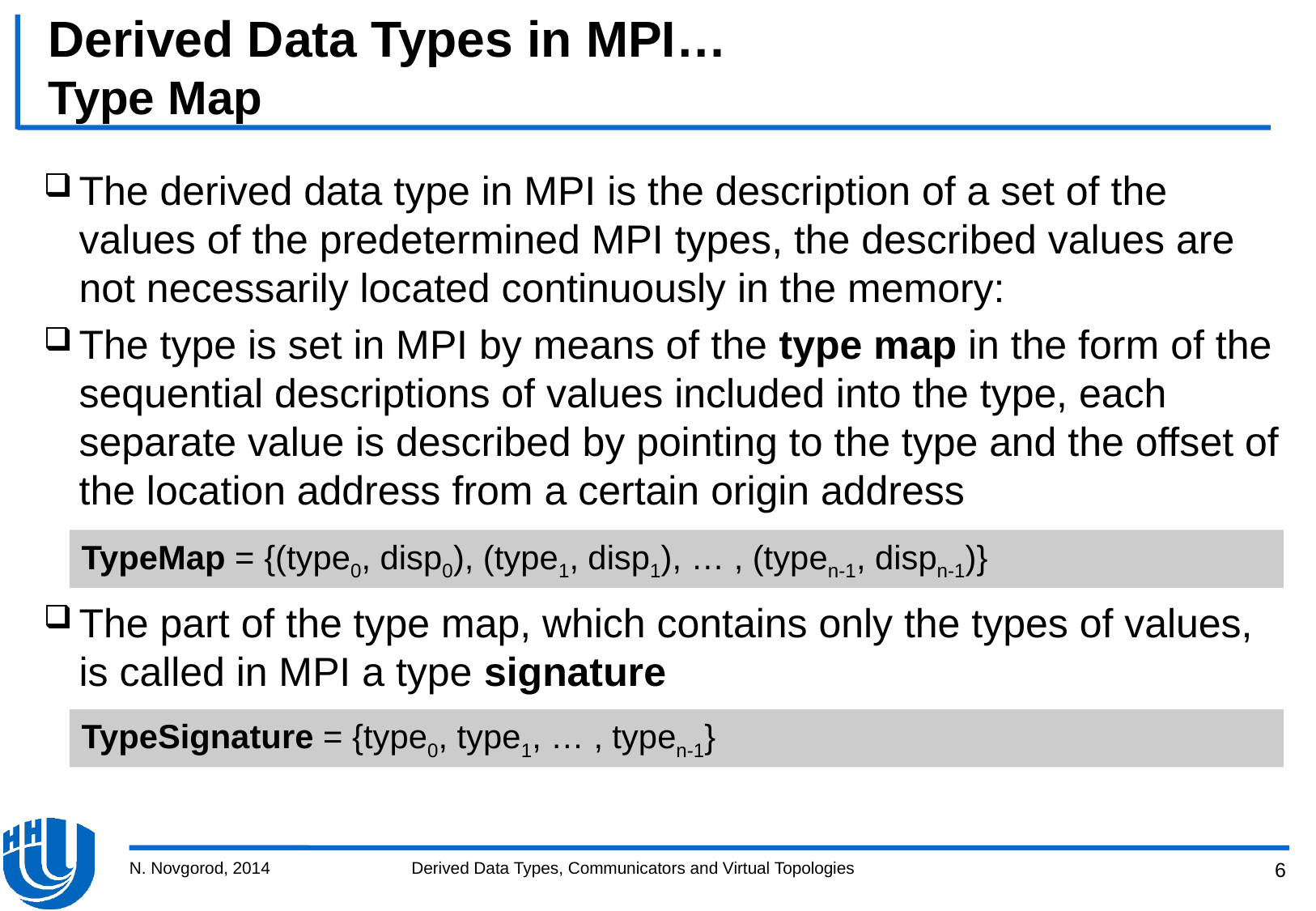

# Derived Data Types in MPI… Type Map
The derived data type in MPI is the description of a set of the values of the predetermined MPI types, the described values are not necessarily located continuously in the memory:
The type is set in MPI by means of the type map in the form of the sequential descriptions of values included into the type, each separate value is described by pointing to the type and the offset of the location address from a certain origin address

The part of the type map, which contains only the types of values, is called in MPI a type signature
TypeMap = {(type0, disp0), (type1, disp1), … , (typen-1, dispn-1)}
TypeSignature = {type0, type1, … , typen-1}
N. Novgorod, 2014
Derived Data Types, Communicators and Virtual Topologies
6